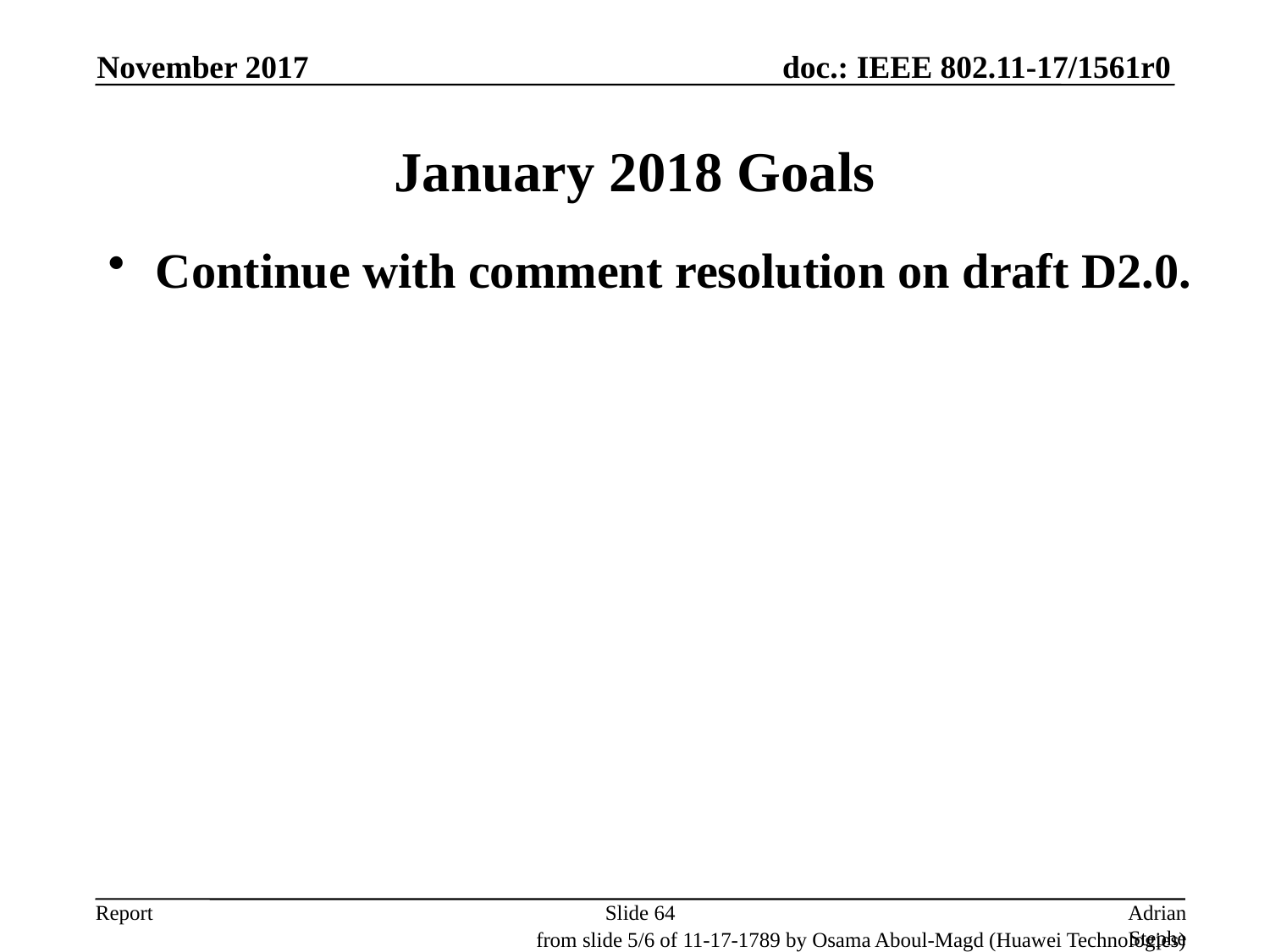

November 2017
# January 2018 Goals
Continue with comment resolution on draft D2.0.

Slide 64
Adrian Stephens, Intel Corporation
from slide 5/6 of 11-17-1789 by Osama Aboul-Magd (Huawei Technologies)